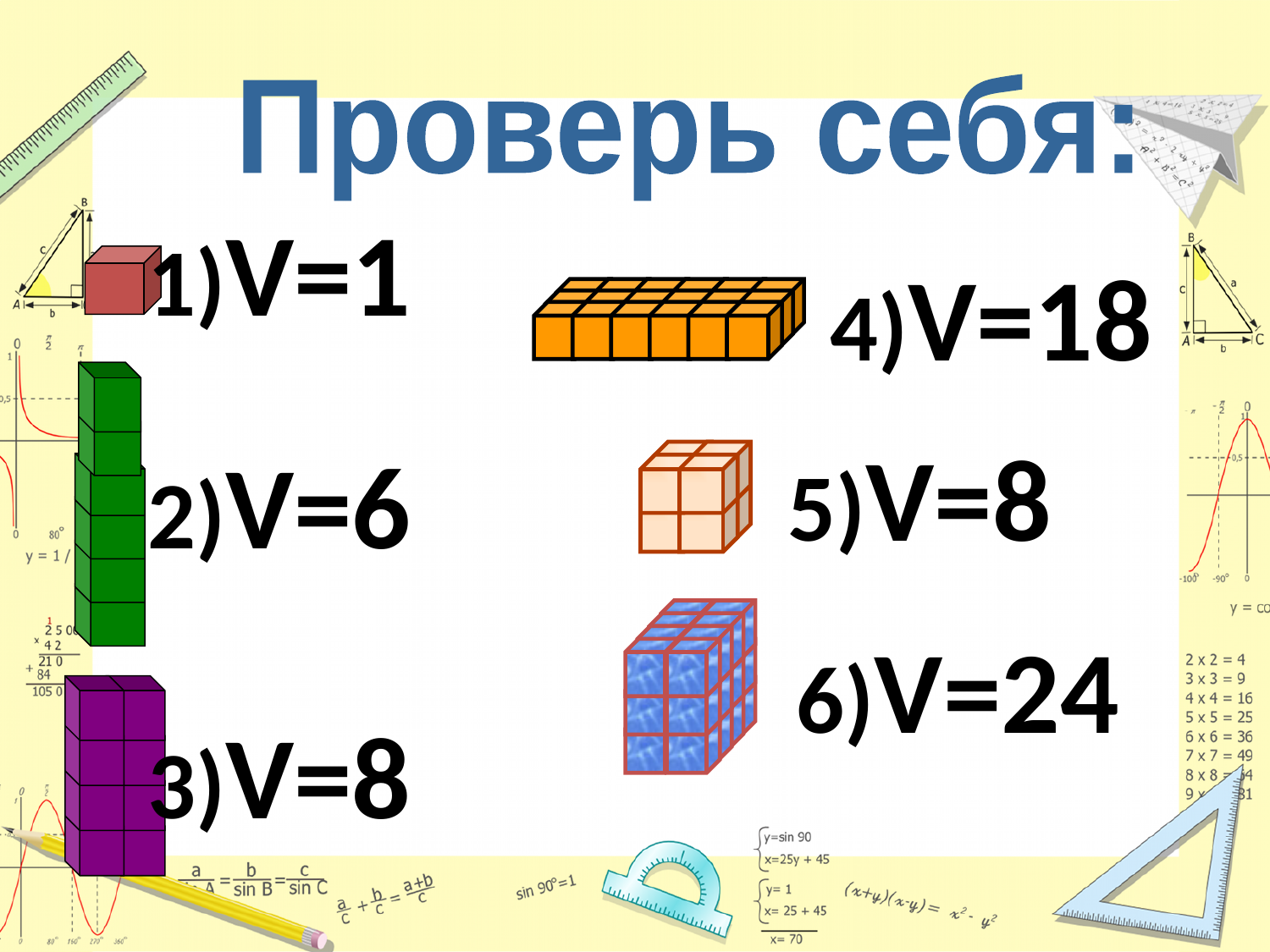

Проверь себя:
1)V=1
4)V=18

5)V=8
2)V=6

6)V=24

3)V=8